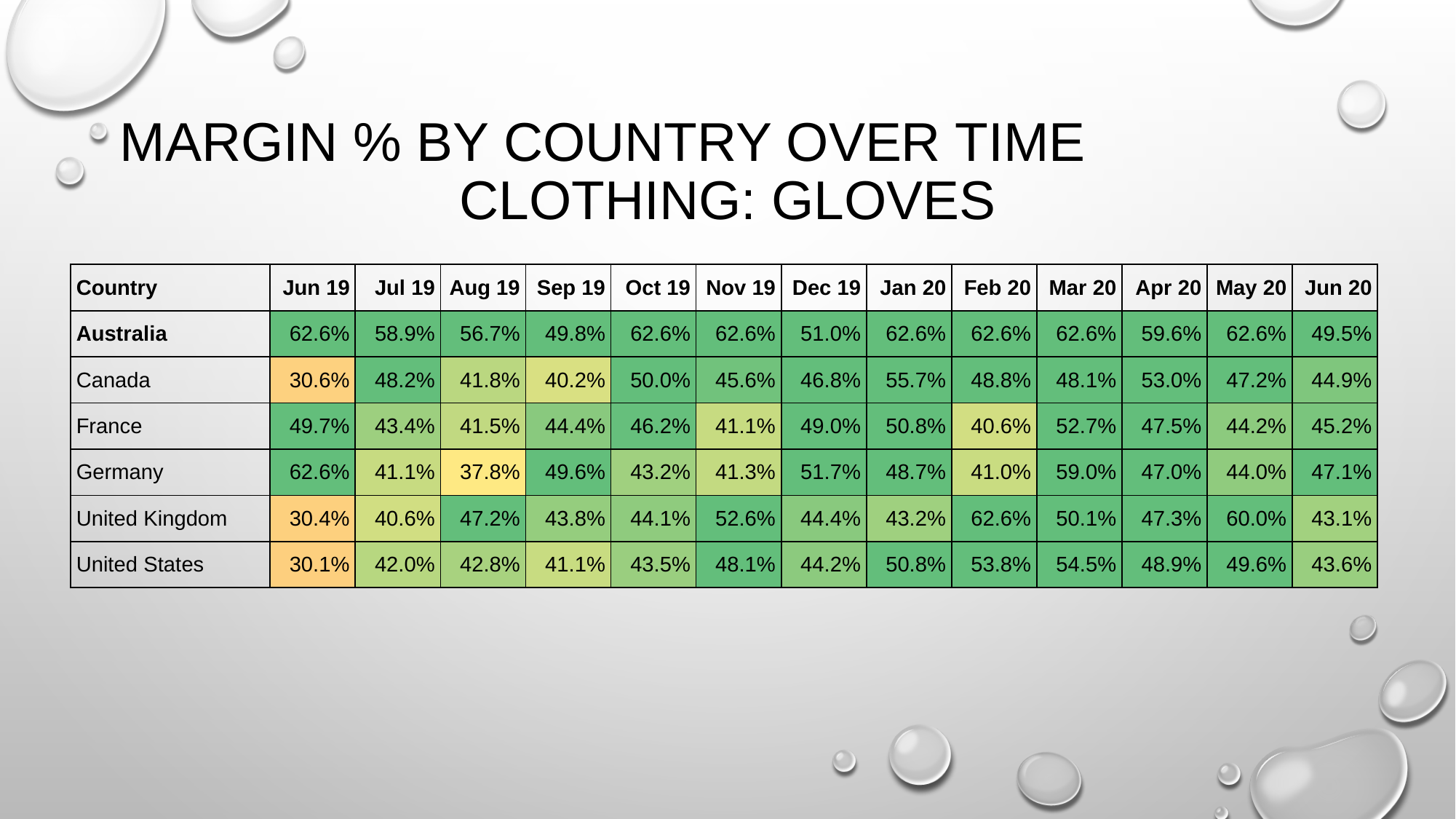

# Margin % by Country over time
Clothing: Gloves
| Country | Jun 19 | Jul 19 | Aug 19 | Sep 19 | Oct 19 | Nov 19 | Dec 19 | Jan 20 | Feb 20 | Mar 20 | Apr 20 | May 20 | Jun 20 |
| --- | --- | --- | --- | --- | --- | --- | --- | --- | --- | --- | --- | --- | --- |
| Australia | 62.6% | 58.9% | 56.7% | 49.8% | 62.6% | 62.6% | 51.0% | 62.6% | 62.6% | 62.6% | 59.6% | 62.6% | 49.5% |
| Canada | 30.6% | 48.2% | 41.8% | 40.2% | 50.0% | 45.6% | 46.8% | 55.7% | 48.8% | 48.1% | 53.0% | 47.2% | 44.9% |
| France | 49.7% | 43.4% | 41.5% | 44.4% | 46.2% | 41.1% | 49.0% | 50.8% | 40.6% | 52.7% | 47.5% | 44.2% | 45.2% |
| Germany | 62.6% | 41.1% | 37.8% | 49.6% | 43.2% | 41.3% | 51.7% | 48.7% | 41.0% | 59.0% | 47.0% | 44.0% | 47.1% |
| United Kingdom | 30.4% | 40.6% | 47.2% | 43.8% | 44.1% | 52.6% | 44.4% | 43.2% | 62.6% | 50.1% | 47.3% | 60.0% | 43.1% |
| United States | 30.1% | 42.0% | 42.8% | 41.1% | 43.5% | 48.1% | 44.2% | 50.8% | 53.8% | 54.5% | 48.9% | 49.6% | 43.6% |